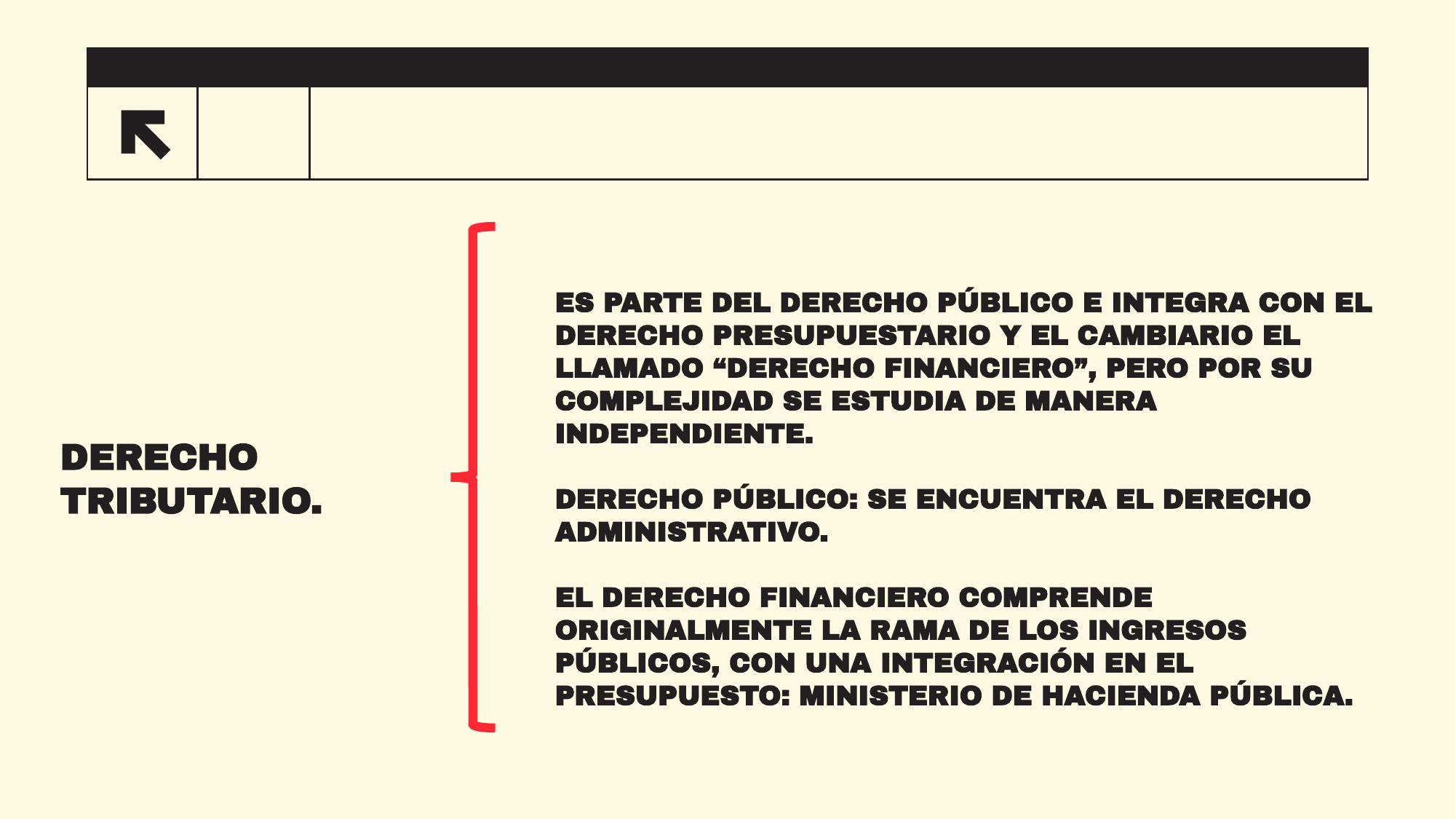

7

ES PARTE DEL DERECHO PÚBLICO E INTEGRA CON EL DERECHO PRESUPUESTARIO Y EL CAMBIARIO EL LLAMADO “DERECHO FINANCIERO”, PERO POR SU COMPLEJIDAD SE ESTUDIA DE MANERA INDEPENDIENTE.

DERECHO PÚBLICO: SE ENCUENTRA EL DERECHO ADMINISTRATIVO.

EL DERECHO FINANCIERO COMPRENDE ORIGINALMENTE LA RAMA DE LOS INGRESOS PÚBLICOS, CON UNA INTEGRACIÓN EN EL PRESUPUESTO: MINISTERIO DE HACIENDA PÚBLICA.
DERECHO TRIBUTARIO.